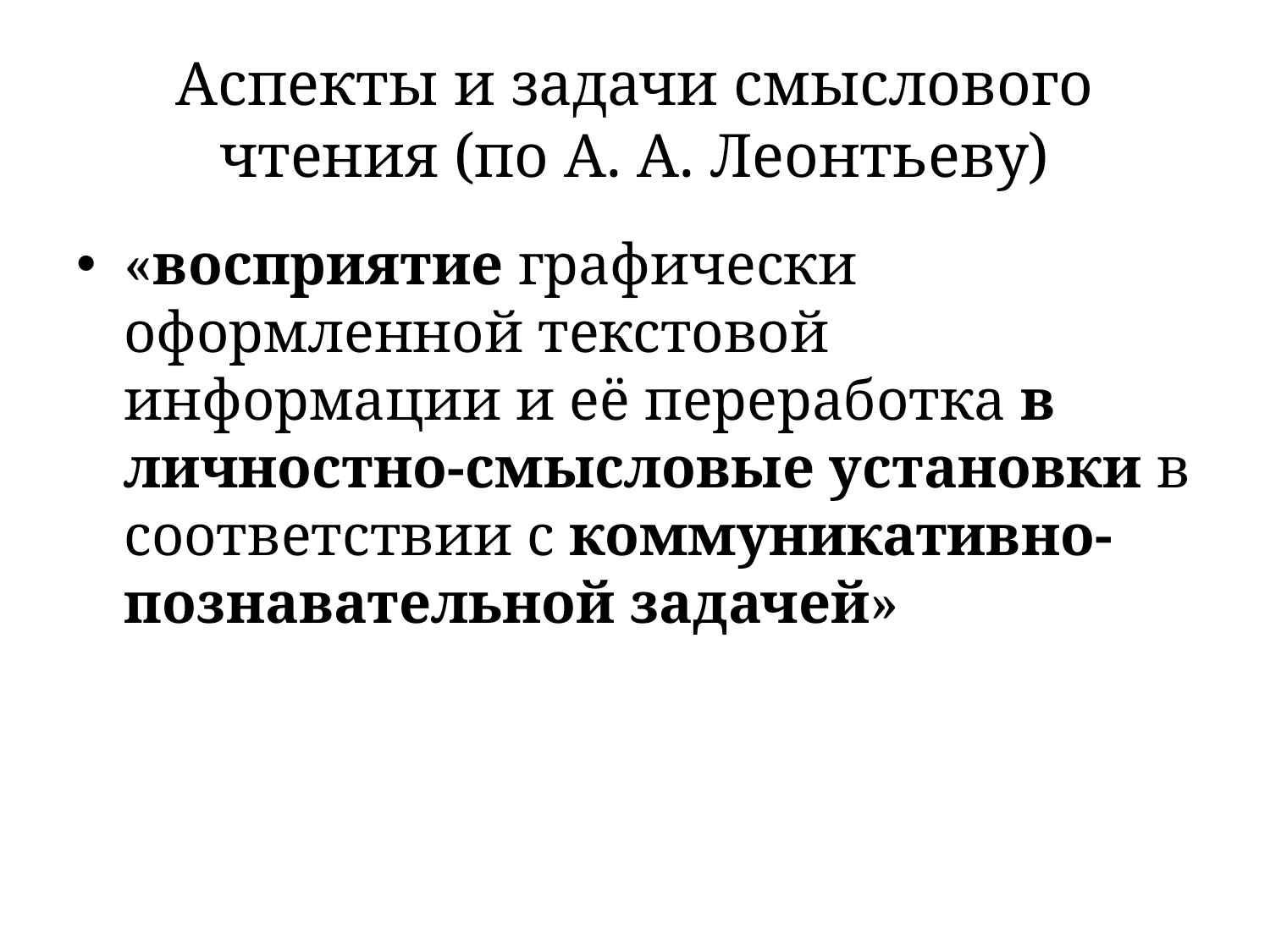

# Аспекты и задачи смыслового чтения (по А. А. Леонтьеву)
«восприятие графически оформленной текстовой информации и её переработка в личностно-смысловые установки в соответствии с коммуникативно-познавательной задачей»